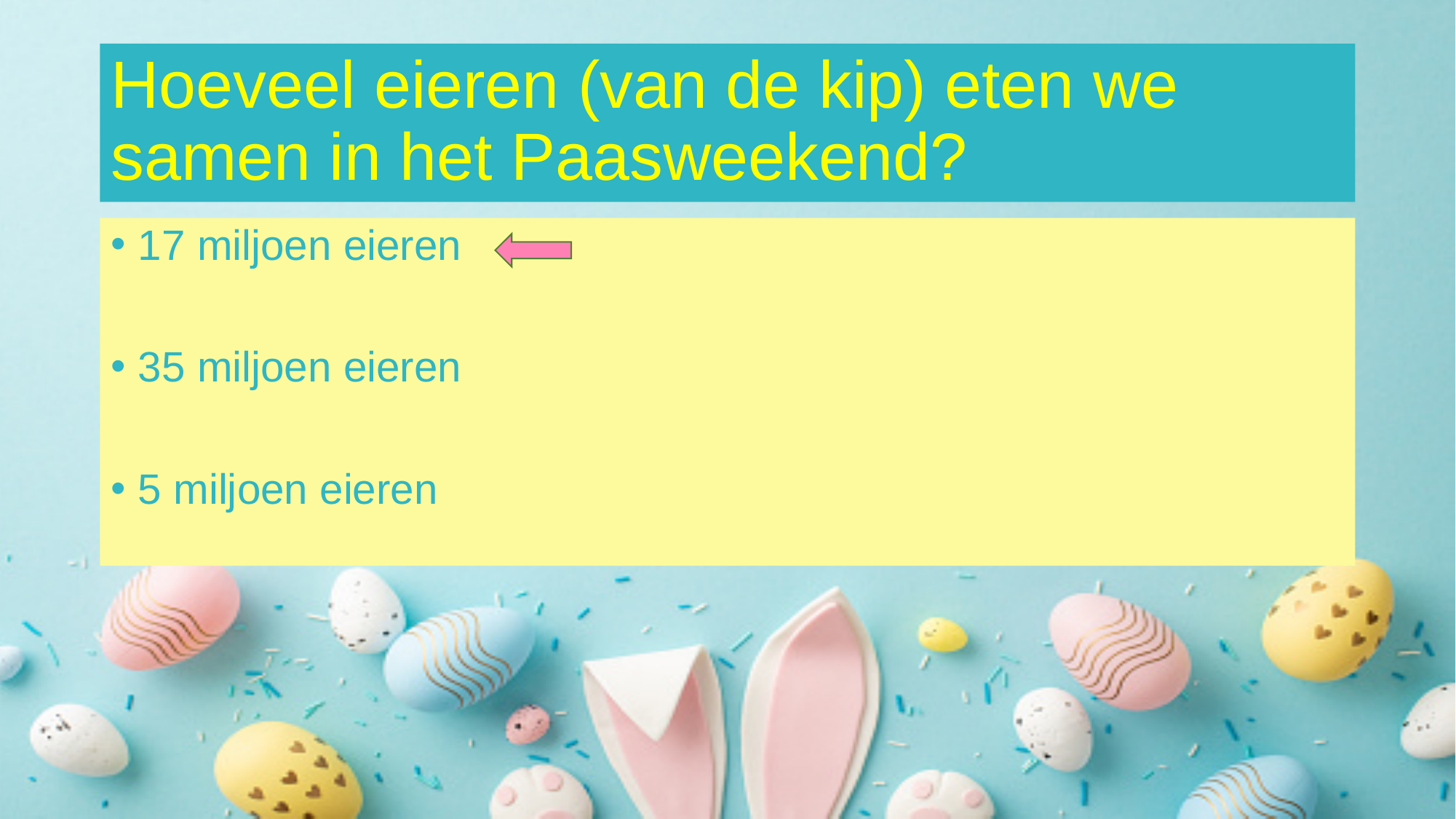

# Hoeveel eieren (van de kip) eten we samen in het Paasweekend?

17 miljoen eieren

35 miljoen eieren

5 miljoen eieren